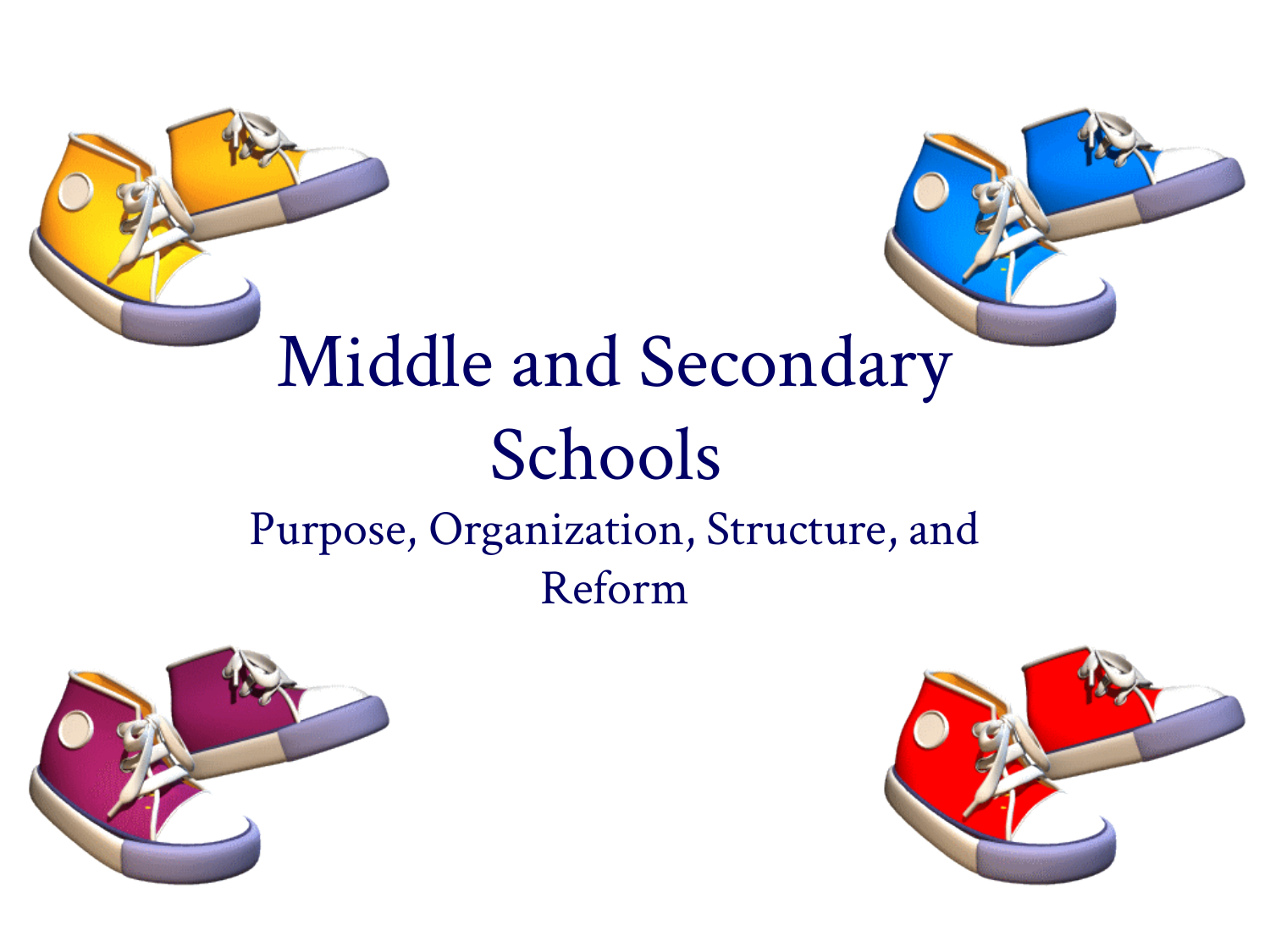

# Middle and Secondary Schools Purpose, Organization, Structure, and Reform